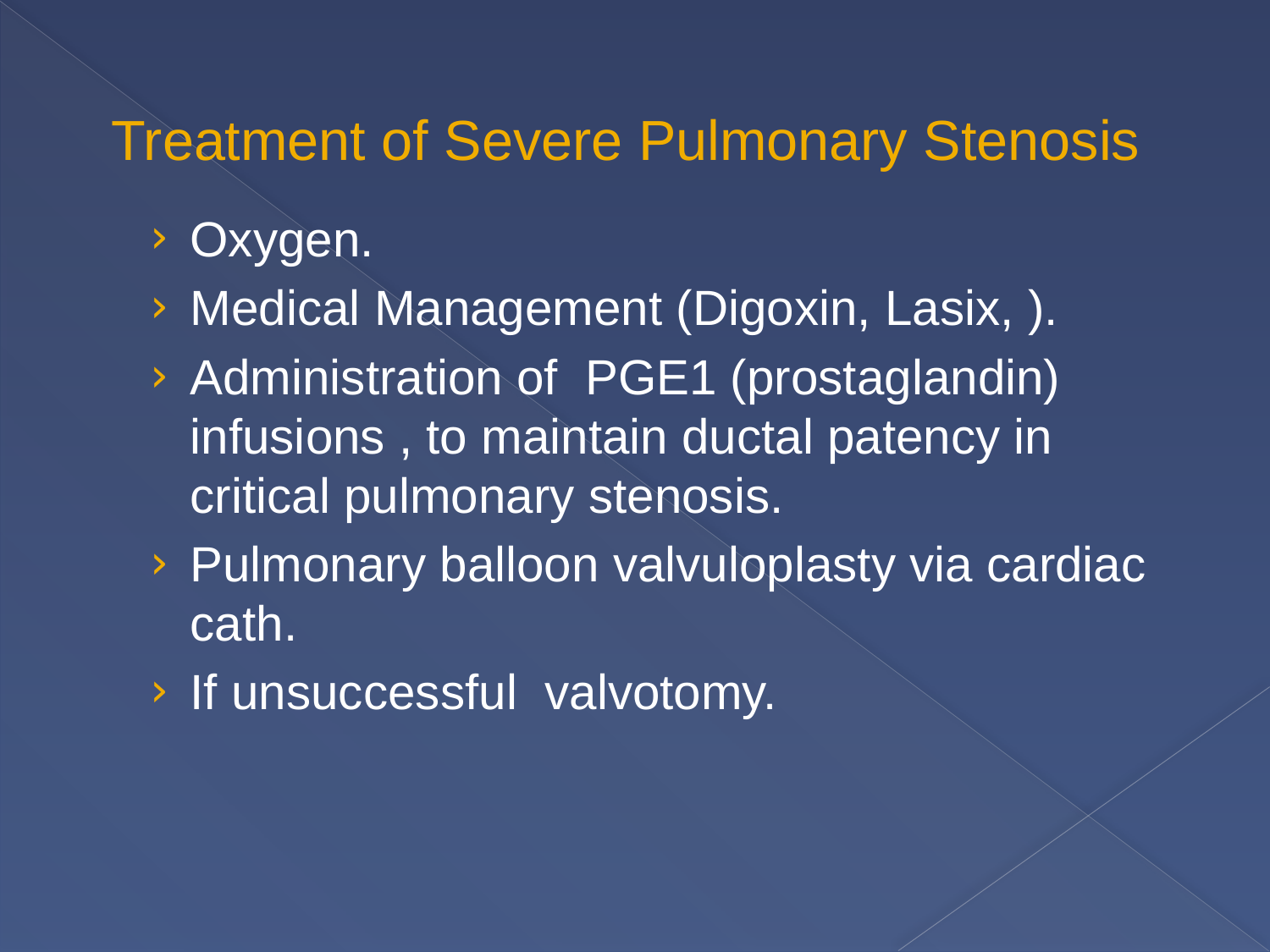

# Treatment of Severe Pulmonary Stenosis
Oxygen.
Medical Management (Digoxin, Lasix, ).
Administration of  PGE1 (prostaglandin) infusions , to maintain ductal patency in critical pulmonary stenosis.
Pulmonary balloon valvuloplasty via cardiac cath.
If unsuccessful  valvotomy.